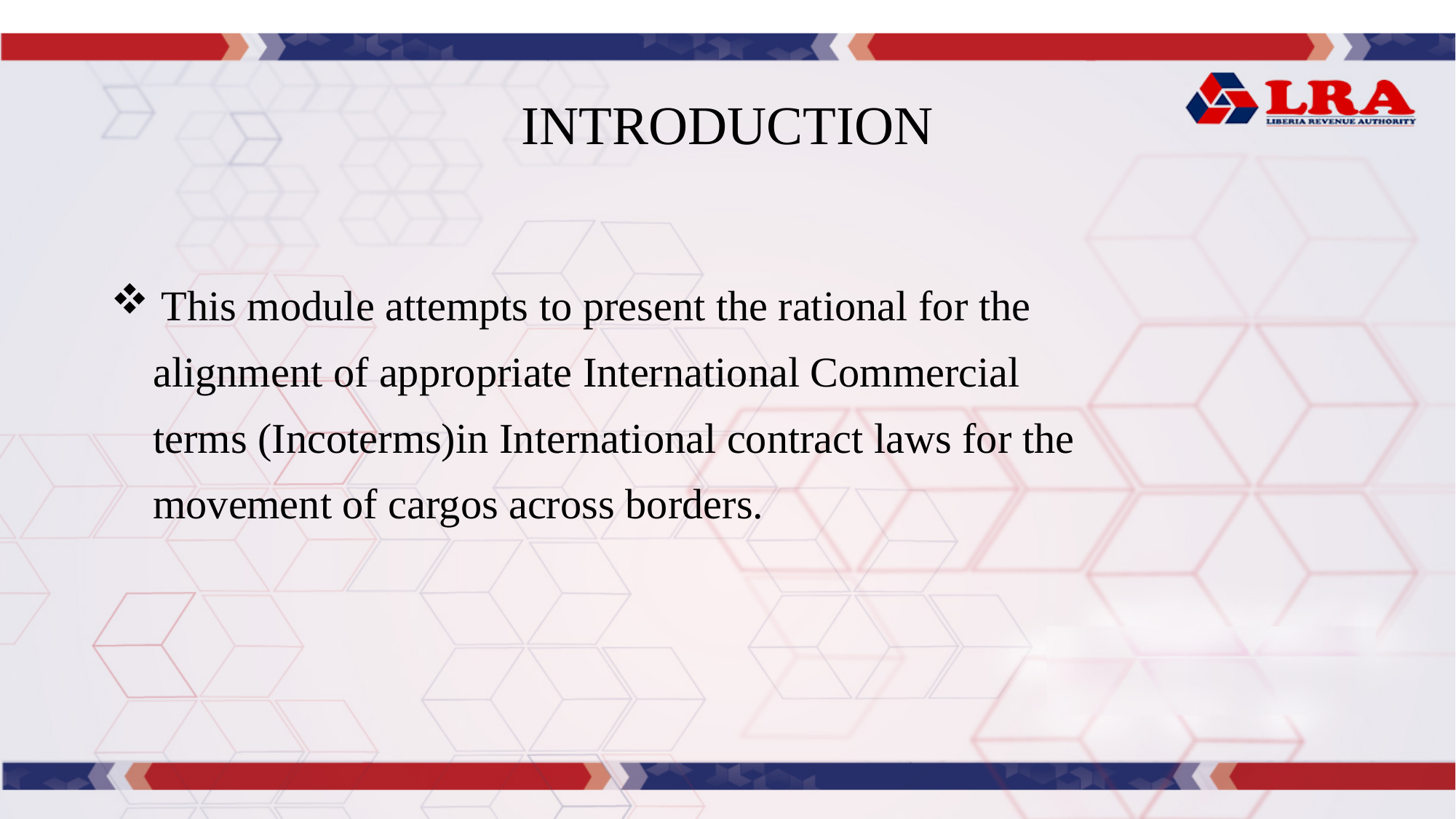

# INTRODUCTION
 This module attempts to present the rational for the
    alignment of appropriate International Commercial
    terms (Incoterms)in International contract laws for the
    movement of cargos across borders.